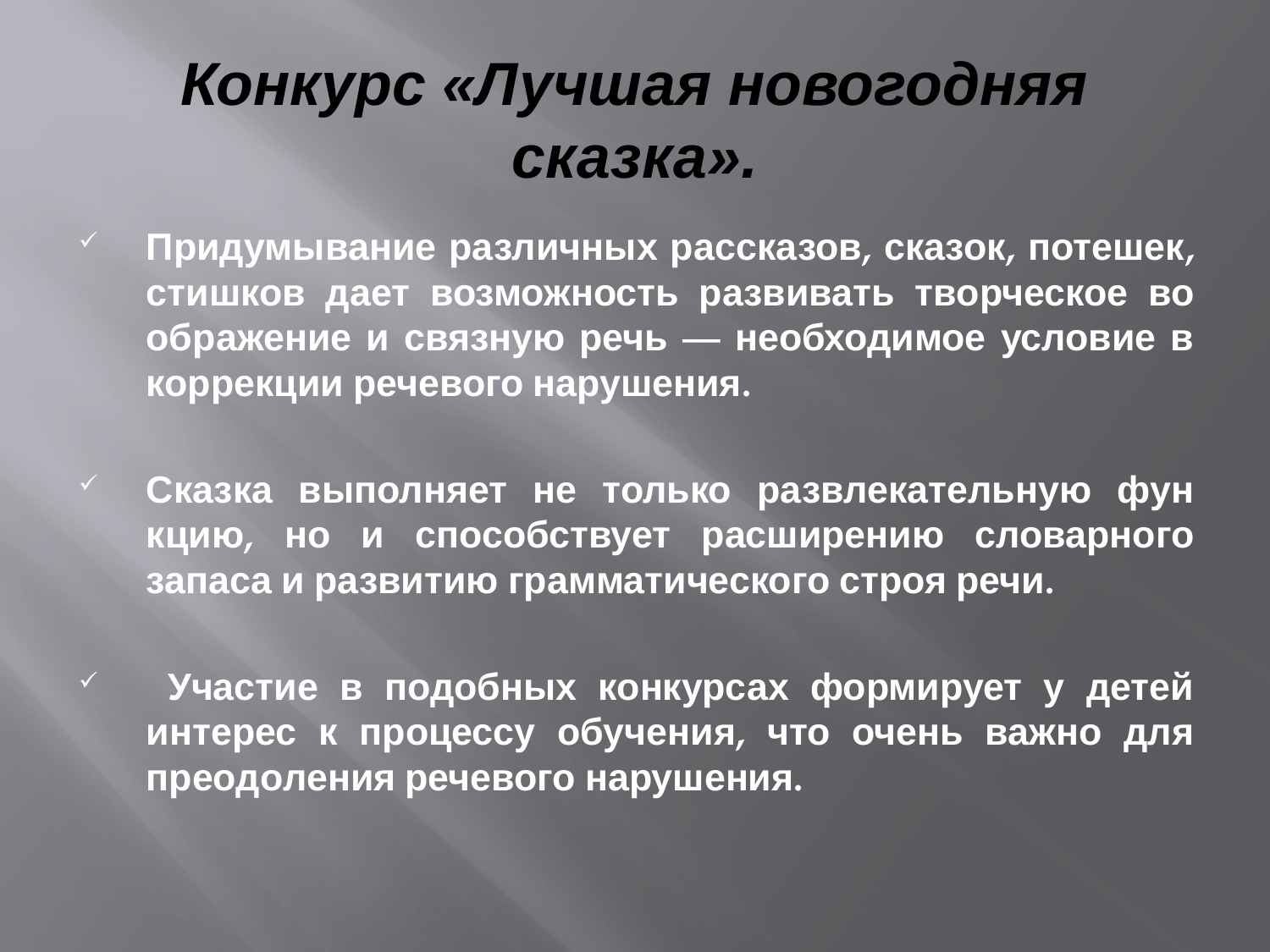

# Конкурс «Лучшая новогодняя сказка».
Придумывание различ­ных рассказов, сказок, поте­шек, стишков дает возмож­ность развивать творческое во­ображение и связную речь — необходимое условие в коррек­ции речевого нарушения.

Сказка выполняет не только развлекательную фун­кцию, но и способствует рас­ширению словарного запаса и развитию грамматического строя речи.

 Участие в подобных кон­курсах формирует у детей интерес к процессу обучения, что очень важно для преодо­ления речевого нарушения.